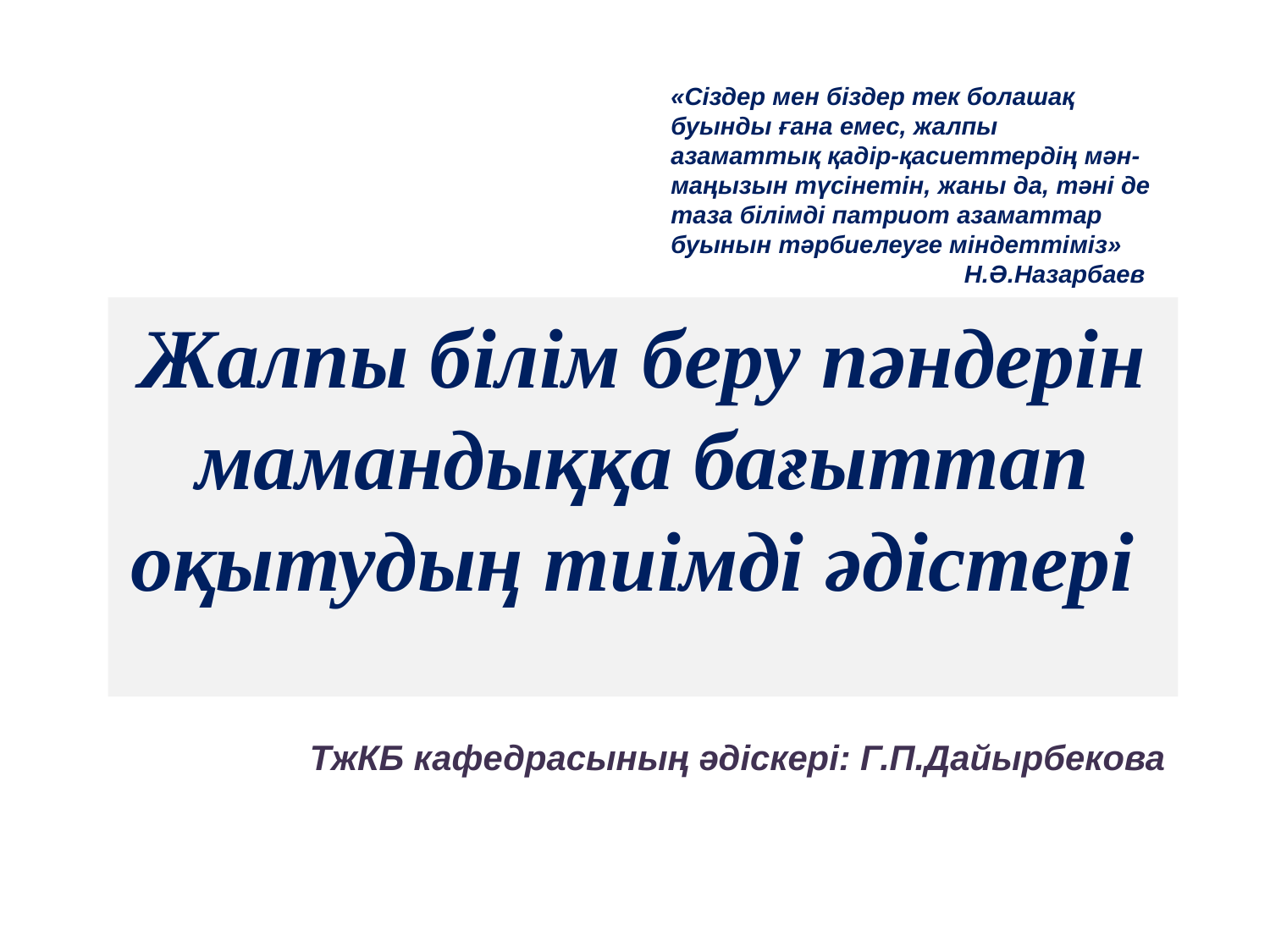

«Сіздер мен біздер тек болашақ буынды ғана емес, жалпы азаматтық қадір-қасиеттердің мән-маңызын түсінетін, жаны да, тәні де таза білімді патриот азаматтар буынын тәрбиелеуге міндеттіміз»
Н.Ә.Назарбаев
Жалпы білім беру пәндерін мамандыққа бағыттап оқытудың тиімді әдістері

ТжКБ кафедрасының әдіскері: Г.П.Дайырбекова